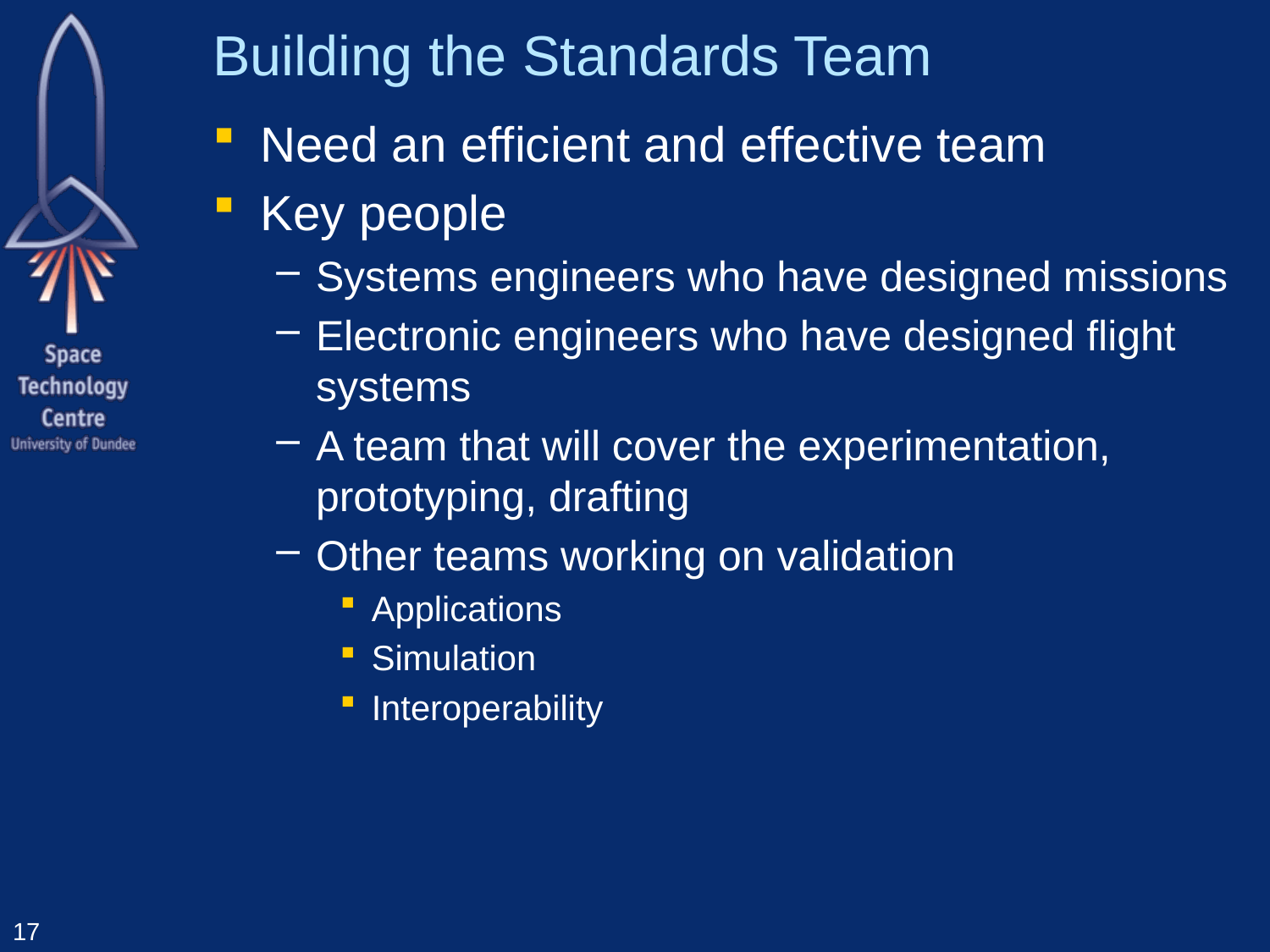

# Building the Standards Team
Need an efficient and effective team
Key people
Systems engineers who have designed missions
Electronic engineers who have designed flight systems
A team that will cover the experimentation, prototyping, drafting
Other teams working on validation
Applications
Simulation
Interoperability

17